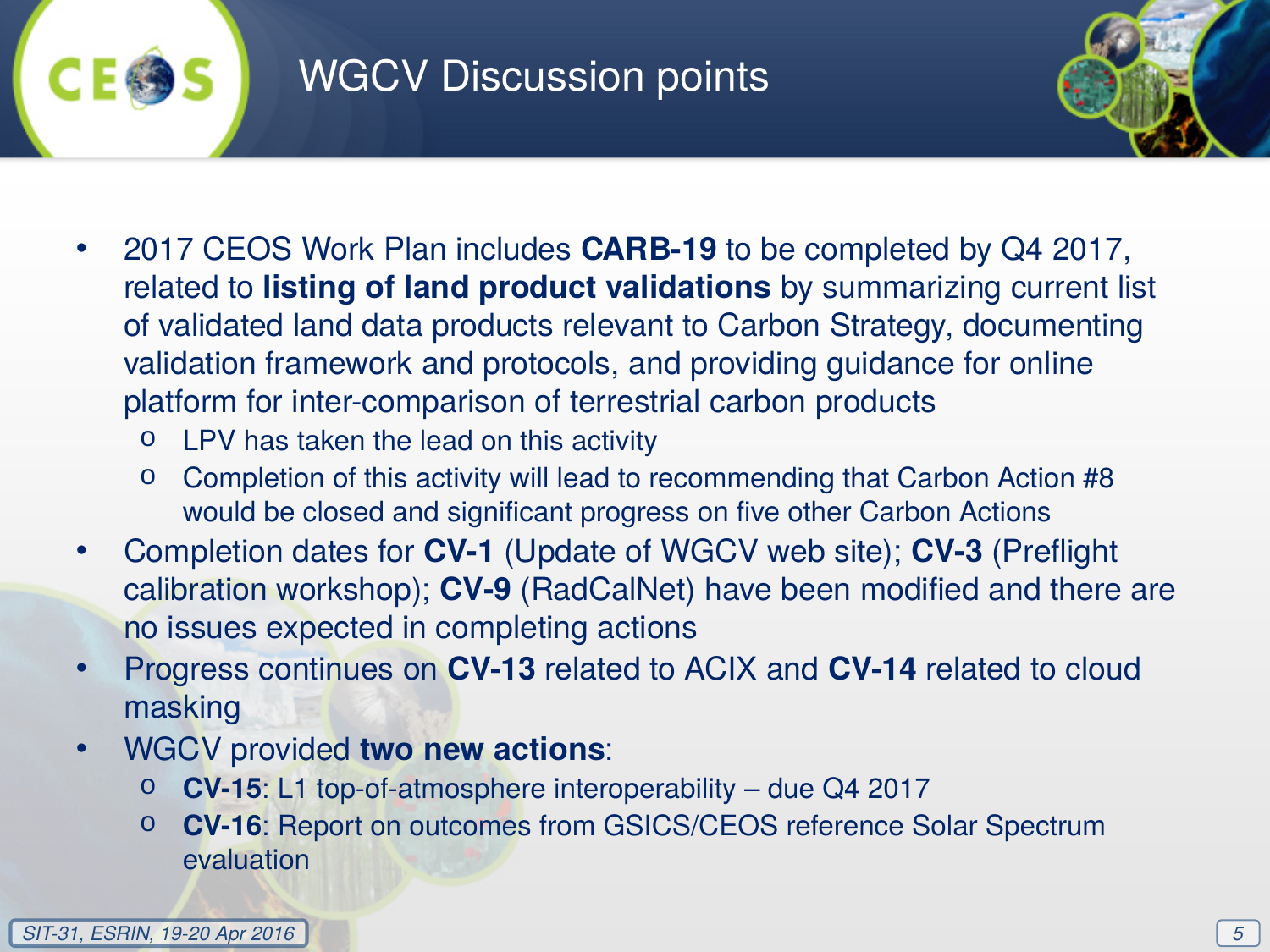

WGCV Discussion points

2017 CEOS Work Plan includes CARB-19 to be completed by Q4 2017, related to listing of land product validations by summarizing current list of validated land data products relevant to Carbon Strategy, documenting validation framework and protocols, and providing guidance for online platform for inter-comparison of terrestrial carbon products
LPV has taken the lead on this activity
Completion of this activity will lead to recommending that Carbon Action #8 would be closed and significant progress on five other Carbon Actions
Completion dates for CV-1 (Update of WGCV web site); CV-3 (Preflight calibration workshop); CV-9 (RadCalNet) have been modified and there are no issues expected in completing actions
Progress continues on CV-13 related to ACIX and CV-14 related to cloud masking
WGCV provided two new actions:
CV-15: L1 top-of-atmosphere interoperability – due Q4 2017
CV-16: Report on outcomes from GSICS/CEOS reference Solar Spectrum evaluation

5